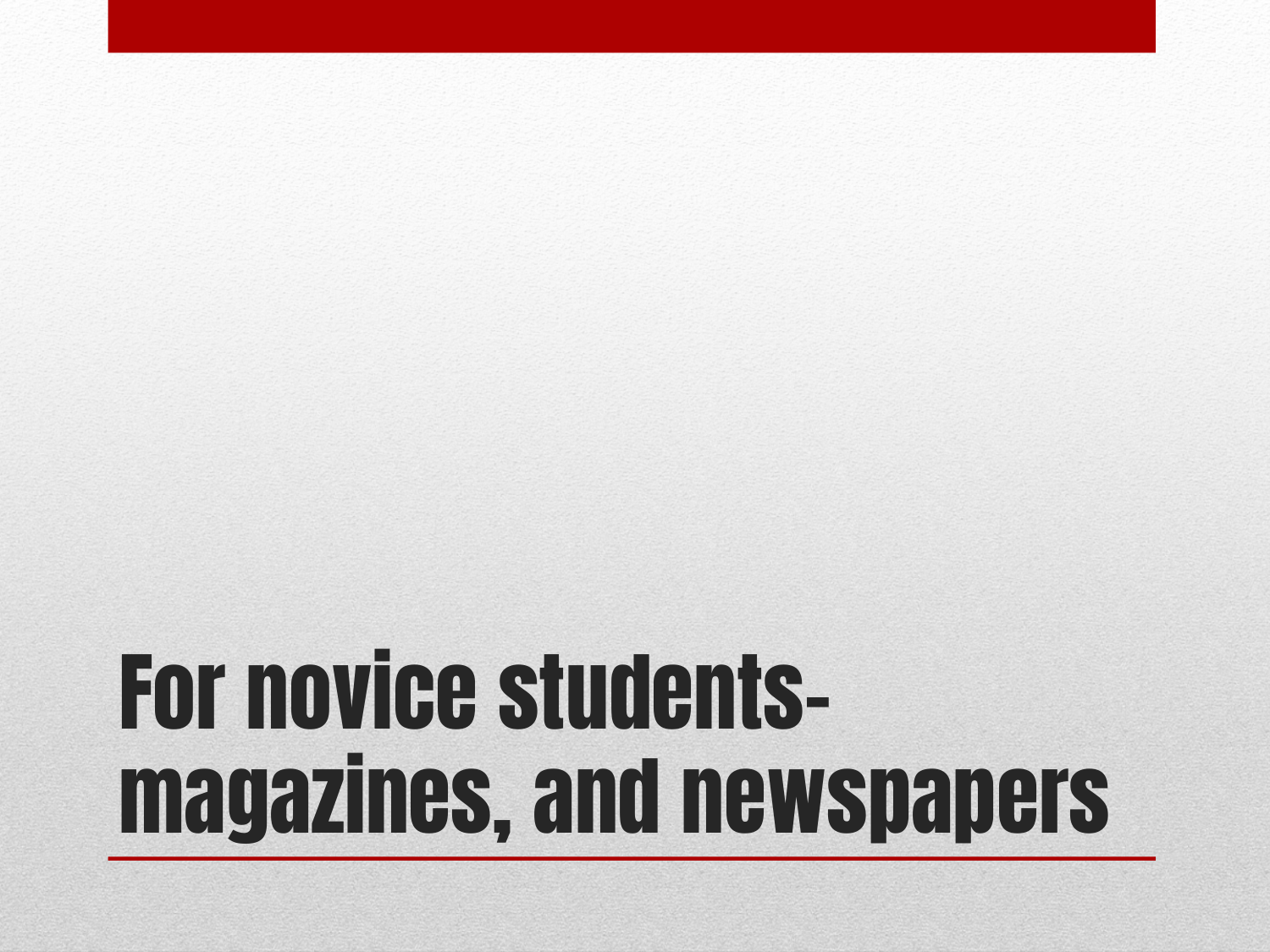

# For novice students- magazines, and newspapers